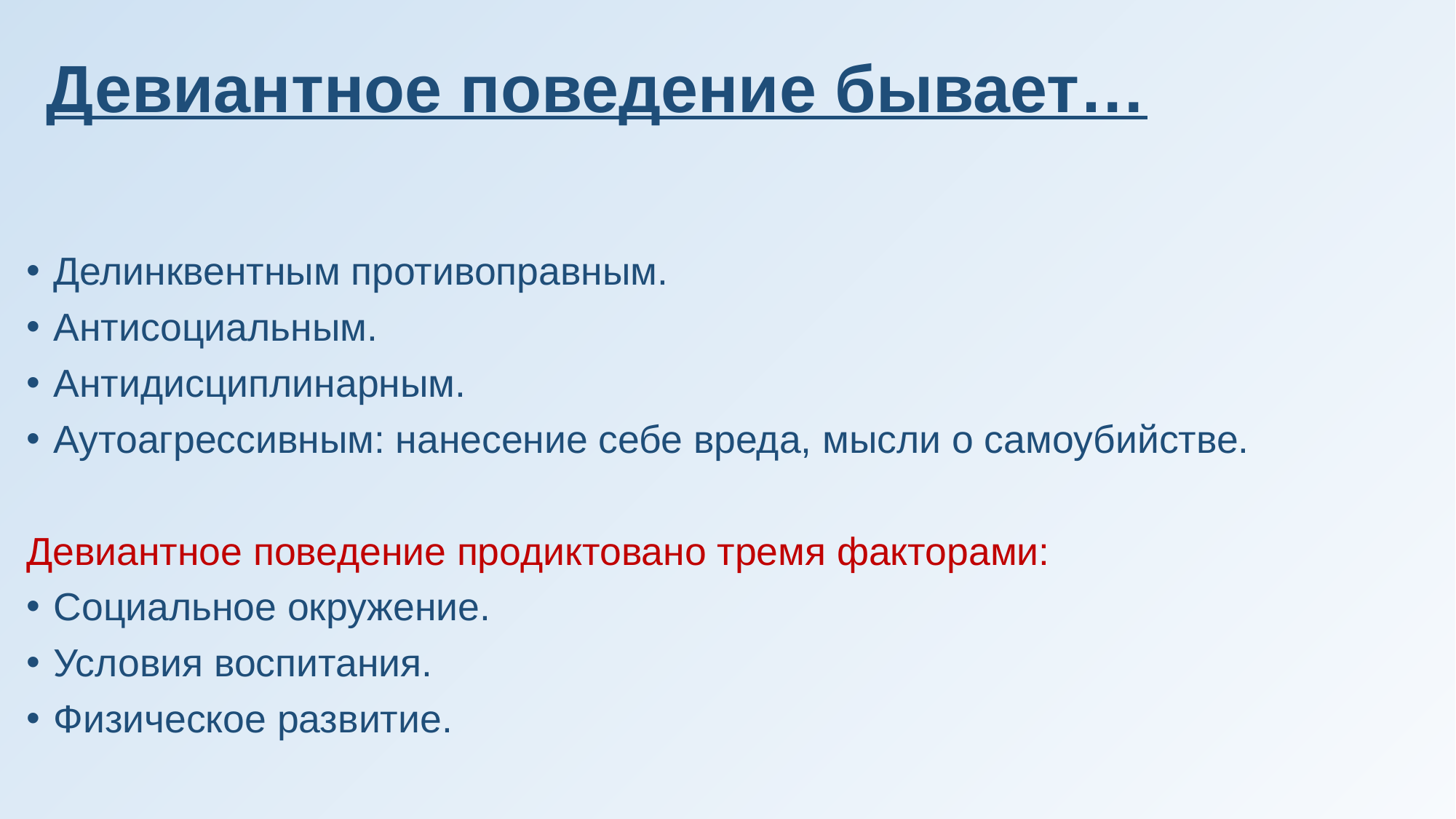

# Девиантное поведение бывает…
Делинквентным противоправным.
Антисоциальным.
Антидисциплинарным.
Аутоагрессивным: нанесение себе вреда, мысли о самоубийстве.

Девиантное поведение продиктовано тремя факторами:
Социальное окружение.
Условия воспитания.
Физическое развитие.